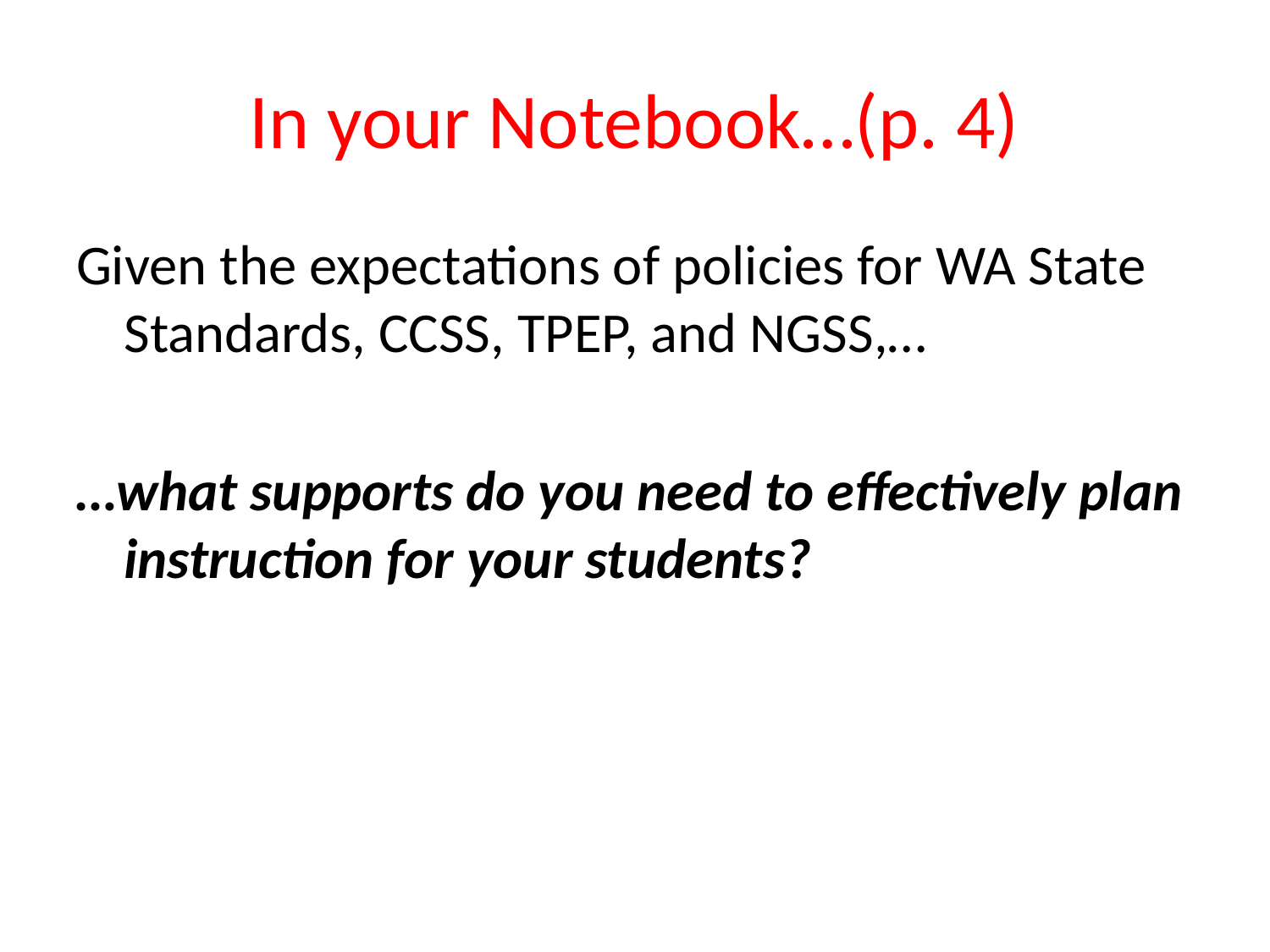

# In your Notebook…(p. 4)
Given the expectations of policies for WA State Standards, CCSS, TPEP, and NGSS,…

…what supports do you need to effectively plan instruction for your students?